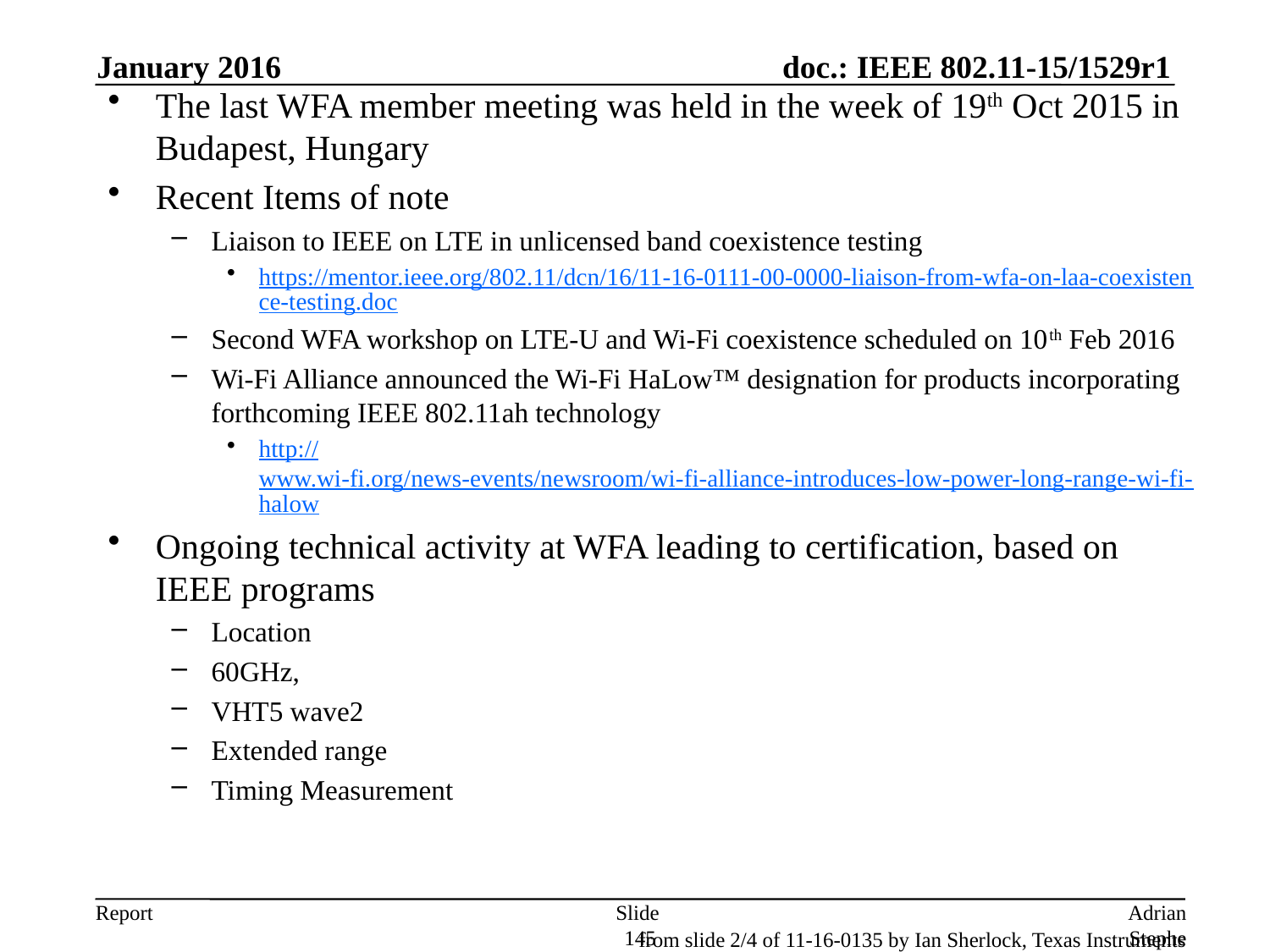

January 2016
The last WFA member meeting was held in the week of 19th Oct 2015 in Budapest, Hungary
Recent Items of note
Liaison to IEEE on LTE in unlicensed band coexistence testing
https://mentor.ieee.org/802.11/dcn/16/11-16-0111-00-0000-liaison-from-wfa-on-laa-coexistence-testing.doc
Second WFA workshop on LTE-U and Wi-Fi coexistence scheduled on 10th Feb 2016
Wi-Fi Alliance announced the Wi-Fi HaLow™ designation for products incorporating forthcoming IEEE 802.11ah technology
http://www.wi-fi.org/news-events/newsroom/wi-fi-alliance-introduces-low-power-long-range-wi-fi-halow
Ongoing technical activity at WFA leading to certification, based on IEEE programs
Location
60GHz,
VHT5 wave2
Extended range
Timing Measurement

Slide 145
Adrian Stephens, Intel Corporation
from slide 2/4 of 11-16-0135 by Ian Sherlock, Texas Instruments